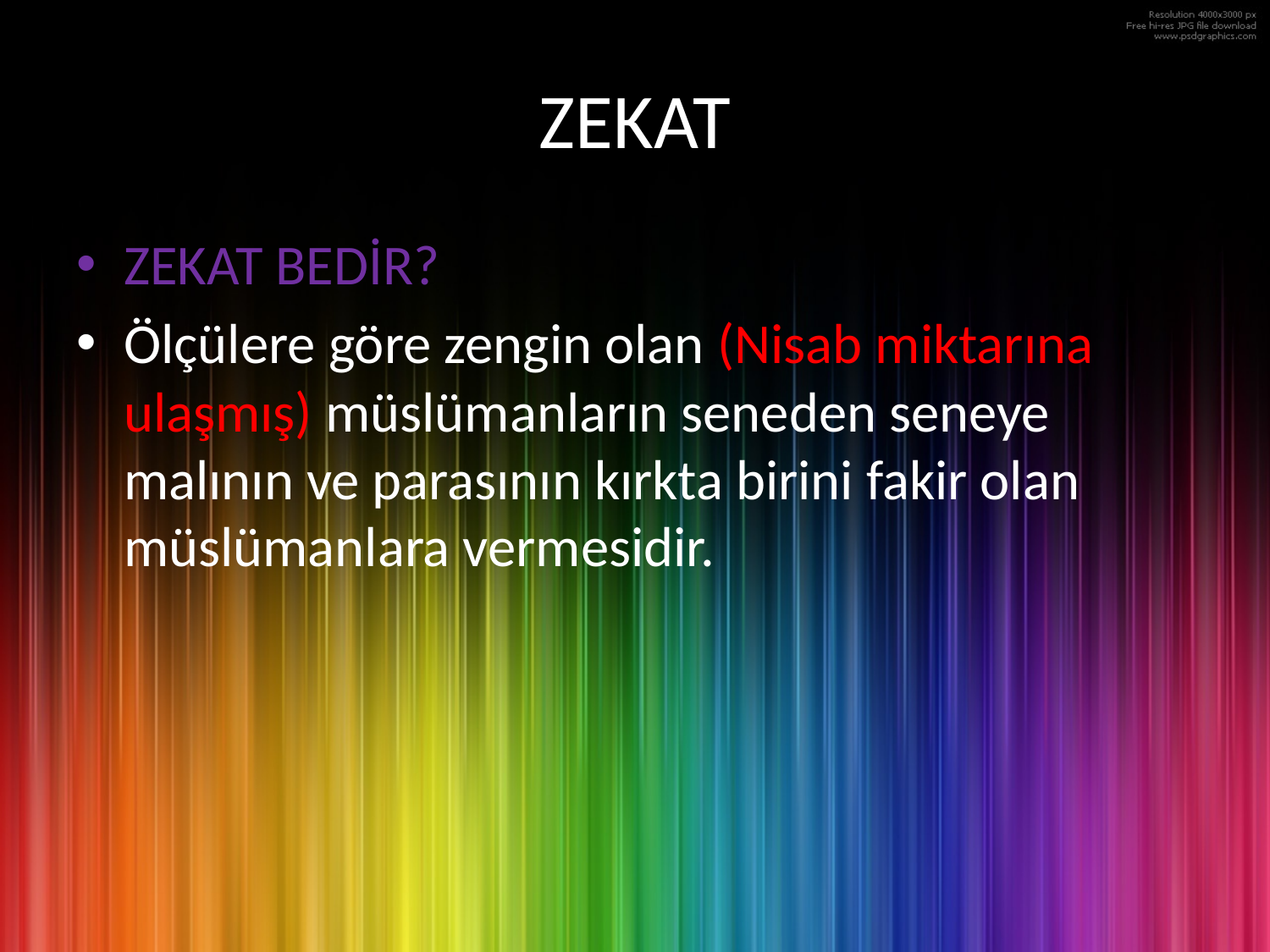

# ZEKAT
ZEKAT BEDİR?
Ölçülere göre zengin olan (Nisab miktarına ulaşmış) müslümanların seneden seneye malının ve parasının kırkta birini fakir olan müslümanlara vermesidir.